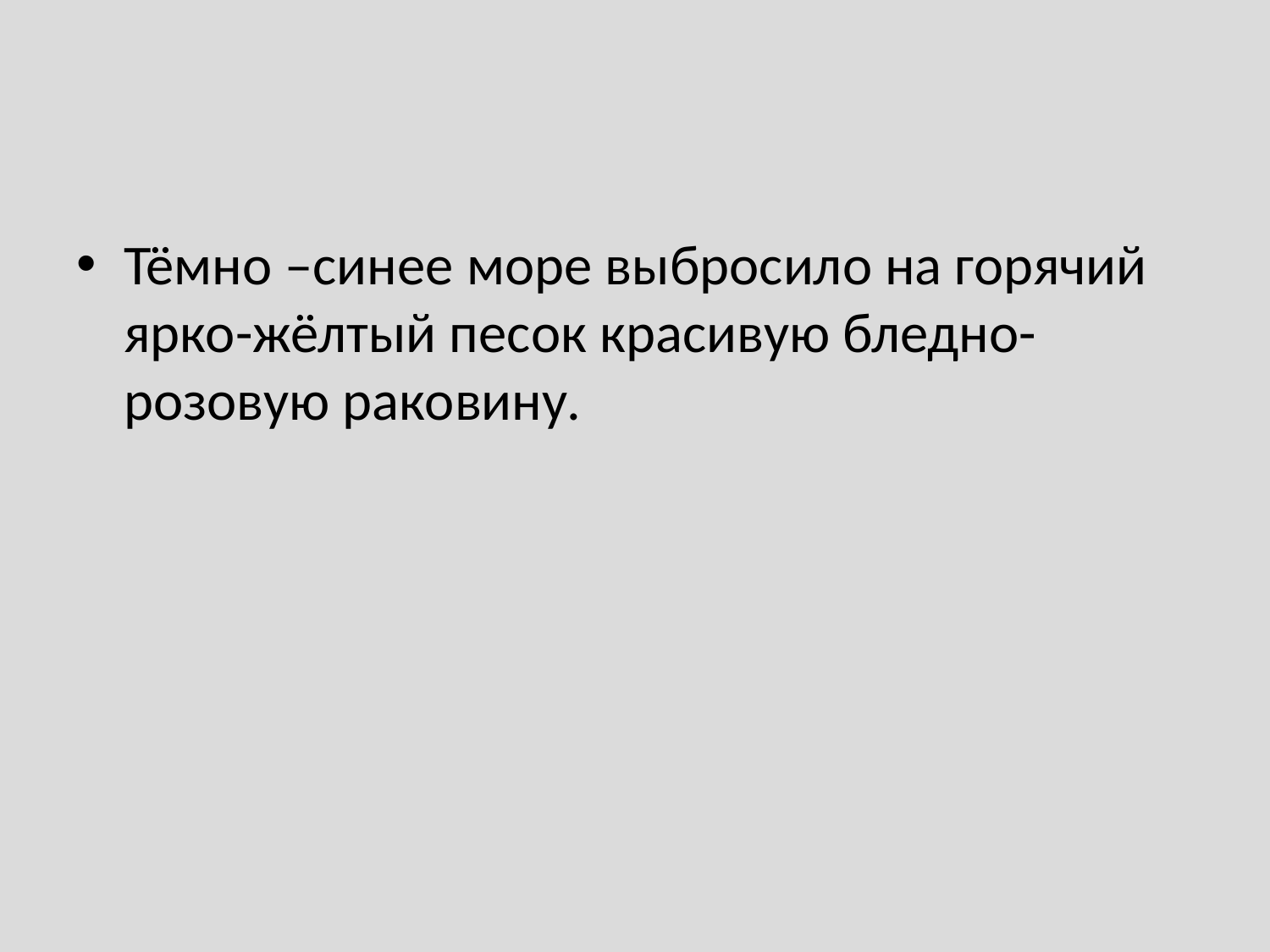

#
Тёмно –синее море выбросило на горячий ярко-жёлтый песок красивую бледно-розовую раковину.